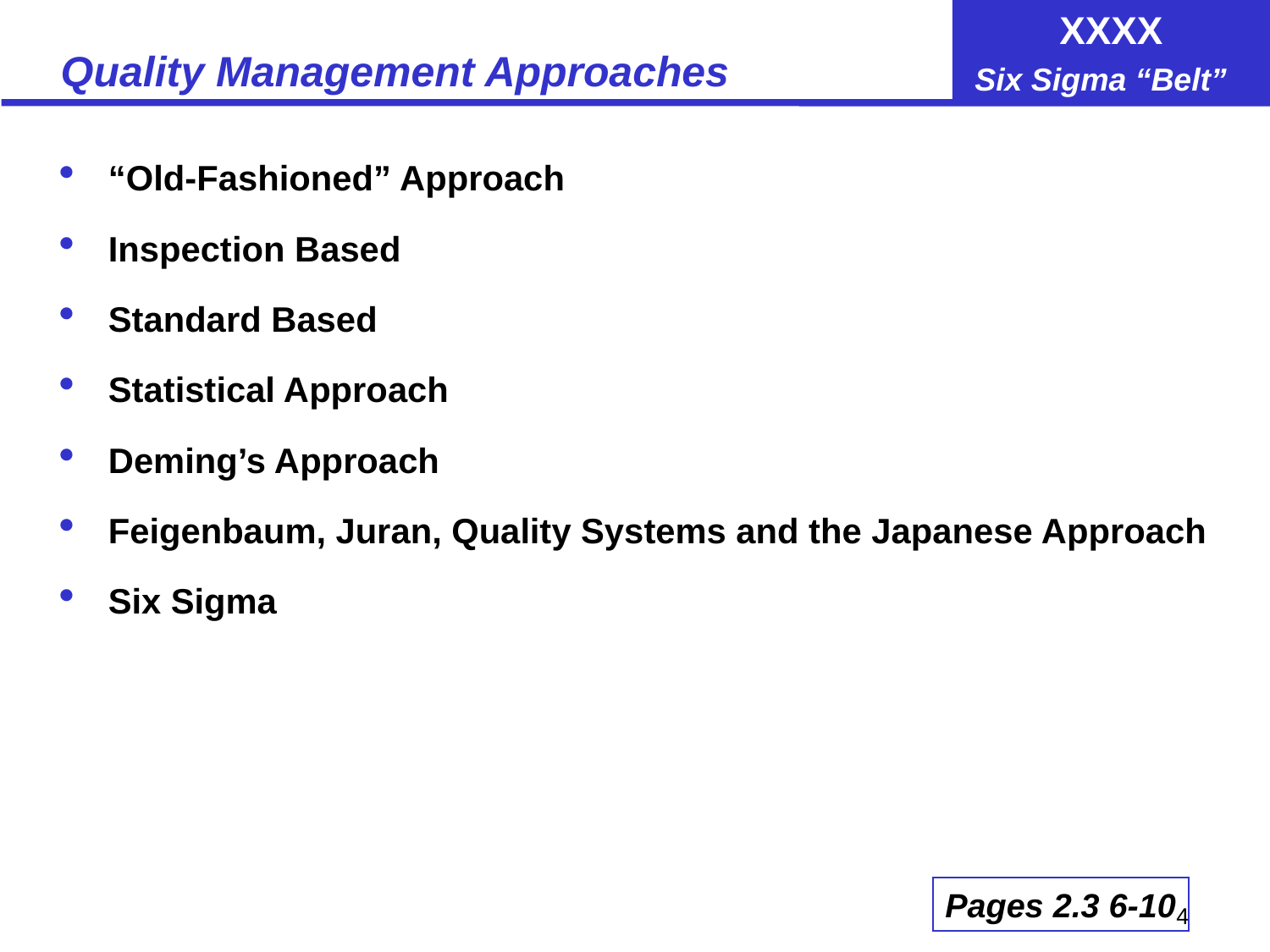

# Quality Management Approaches
“Old-Fashioned” Approach
Inspection Based
Standard Based
Statistical Approach
Deming’s Approach
Feigenbaum, Juran, Quality Systems and the Japanese Approach
Six Sigma
Pages 2.3 6-10